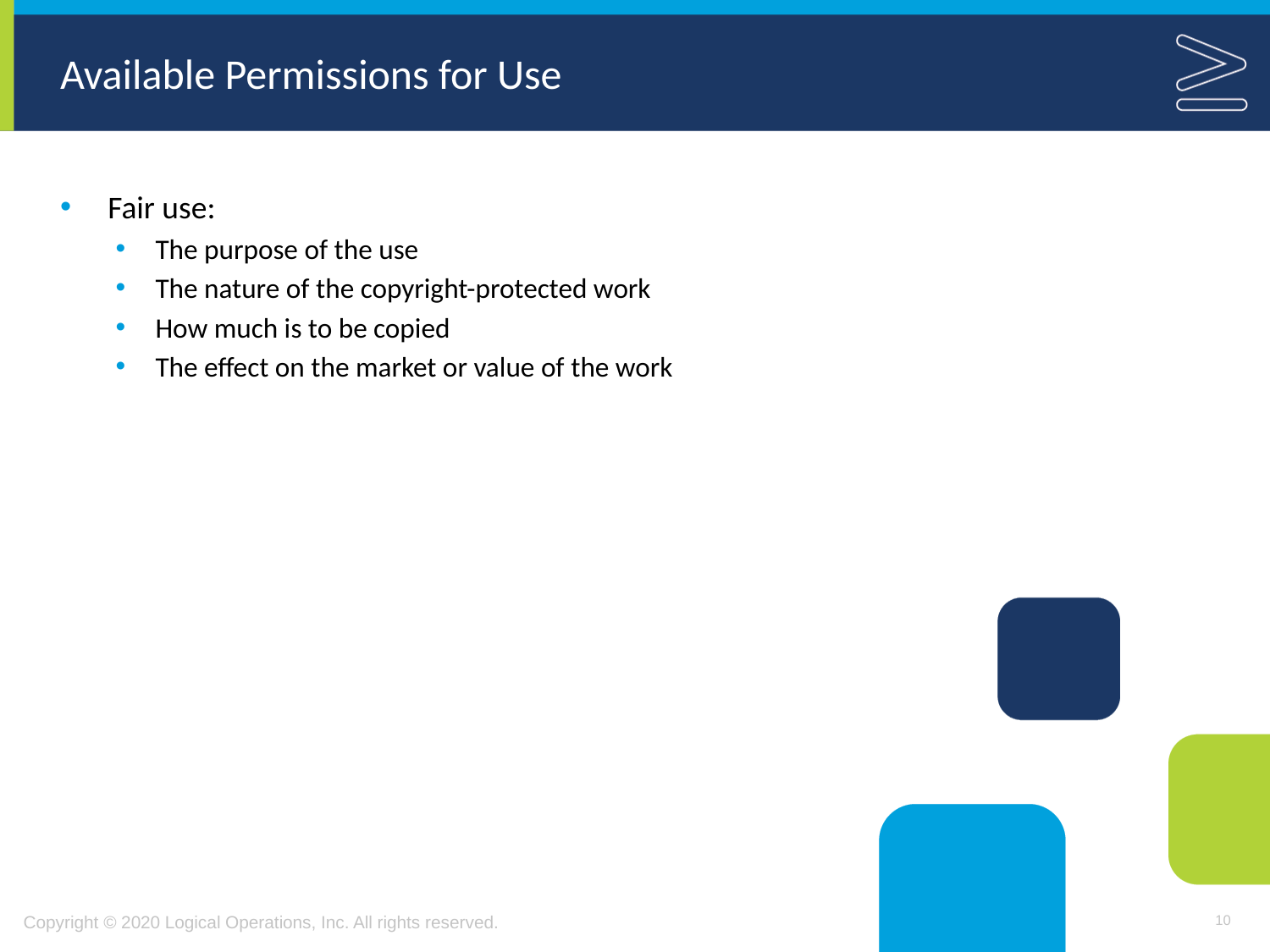

# Available Permissions for Use
Fair use:
The purpose of the use
The nature of the copyright-protected work
How much is to be copied
The effect on the market or value of the work
10